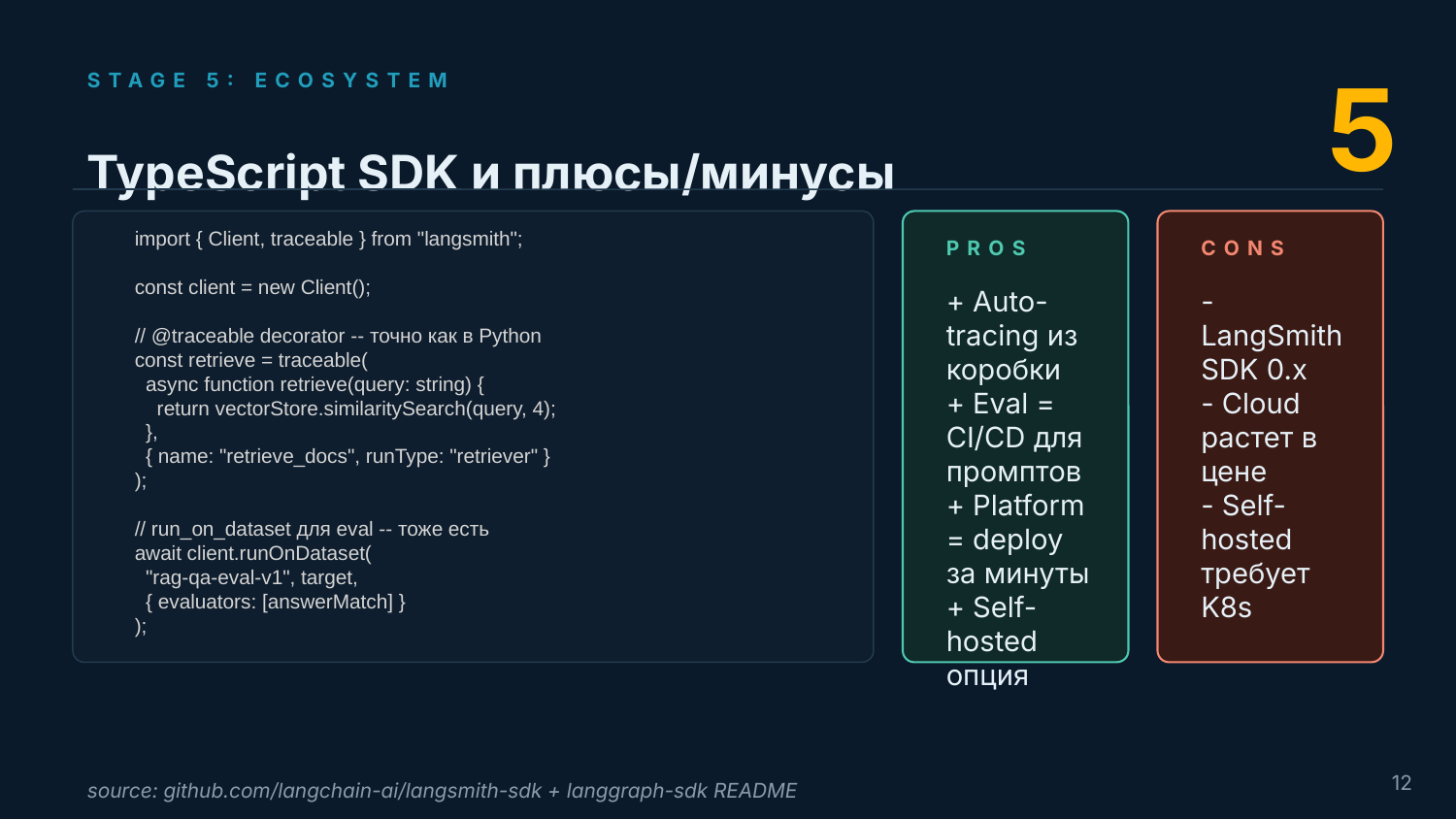

5
STAGE 5: ECOSYSTEM
TypeScript SDK и плюсы/минусы

  import { Client, traceable } from "langsmith";

  const client = new Client();

  // @traceable decorator -- точно как в Python
  const retrieve = traceable(
    async function retrieve(query: string) {
      return vectorStore.similaritySearch(query, 4);
    },
    { name: "retrieve_docs", runType: "retriever" }
  );

  // run_on_dataset для eval -- тоже есть
  await client.runOnDataset(
    "rag-qa-eval-v1", target,
    { evaluators: [answerMatch] }
  );

PROS
CONS
+ Auto-tracing из коробки
+ Eval = CI/CD для промптов
+ Platform = deploy за минуты
+ Self-hosted опция

- LangSmith SDK 0.x
- Cloud растет в цене
- Self-hosted требует K8s

12
source: github.com/langchain-ai/langsmith-sdk + langgraph-sdk README